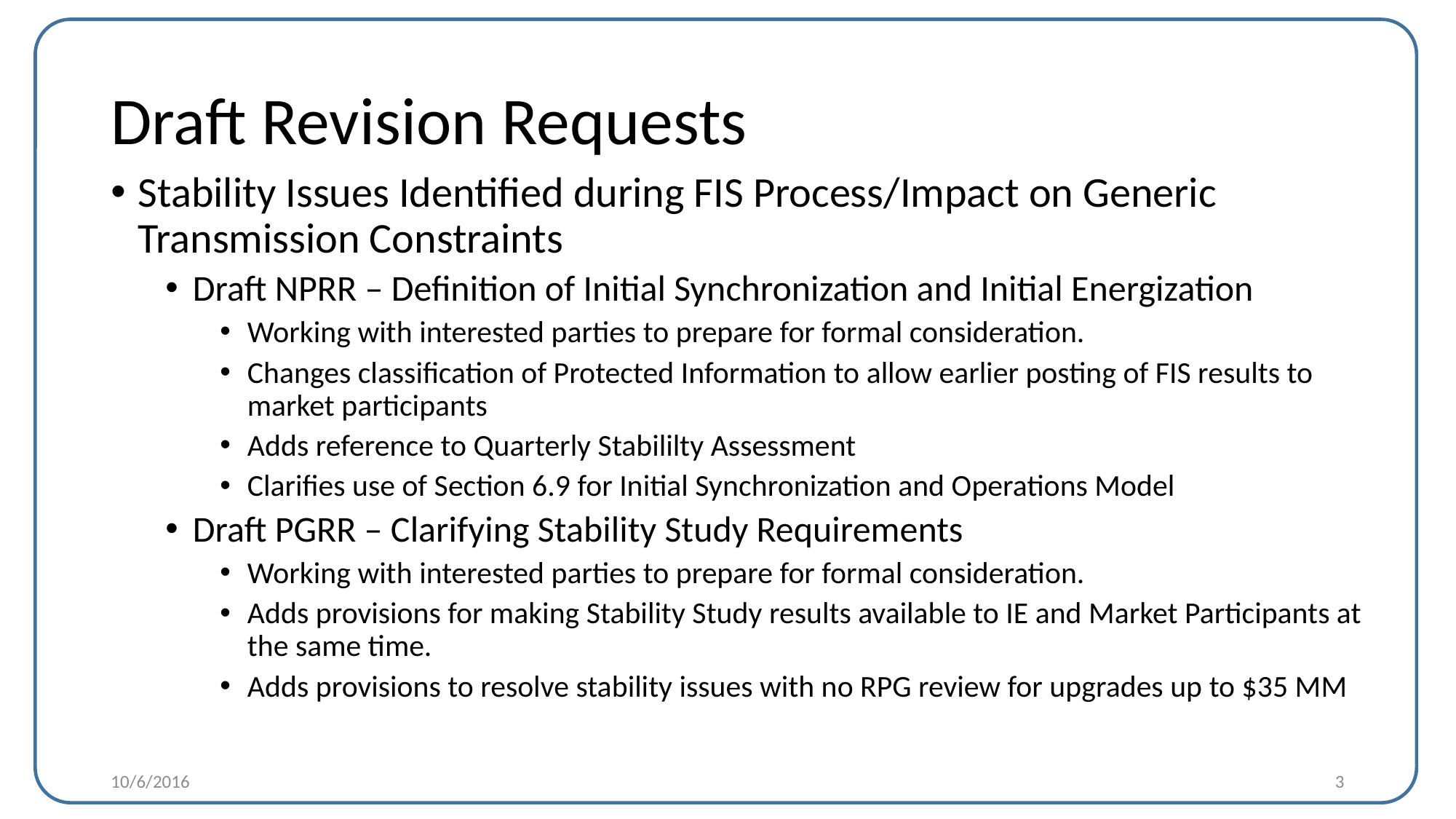

# Draft Revision Requests
Stability Issues Identified during FIS Process/Impact on Generic Transmission Constraints
Draft NPRR – Definition of Initial Synchronization and Initial Energization
Working with interested parties to prepare for formal consideration.
Changes classification of Protected Information to allow earlier posting of FIS results to market participants
Adds reference to Quarterly Stabililty Assessment
Clarifies use of Section 6.9 for Initial Synchronization and Operations Model
Draft PGRR – Clarifying Stability Study Requirements
Working with interested parties to prepare for formal consideration.
Adds provisions for making Stability Study results available to IE and Market Participants at the same time.
Adds provisions to resolve stability issues with no RPG review for upgrades up to $35 MM
10/6/2016
3